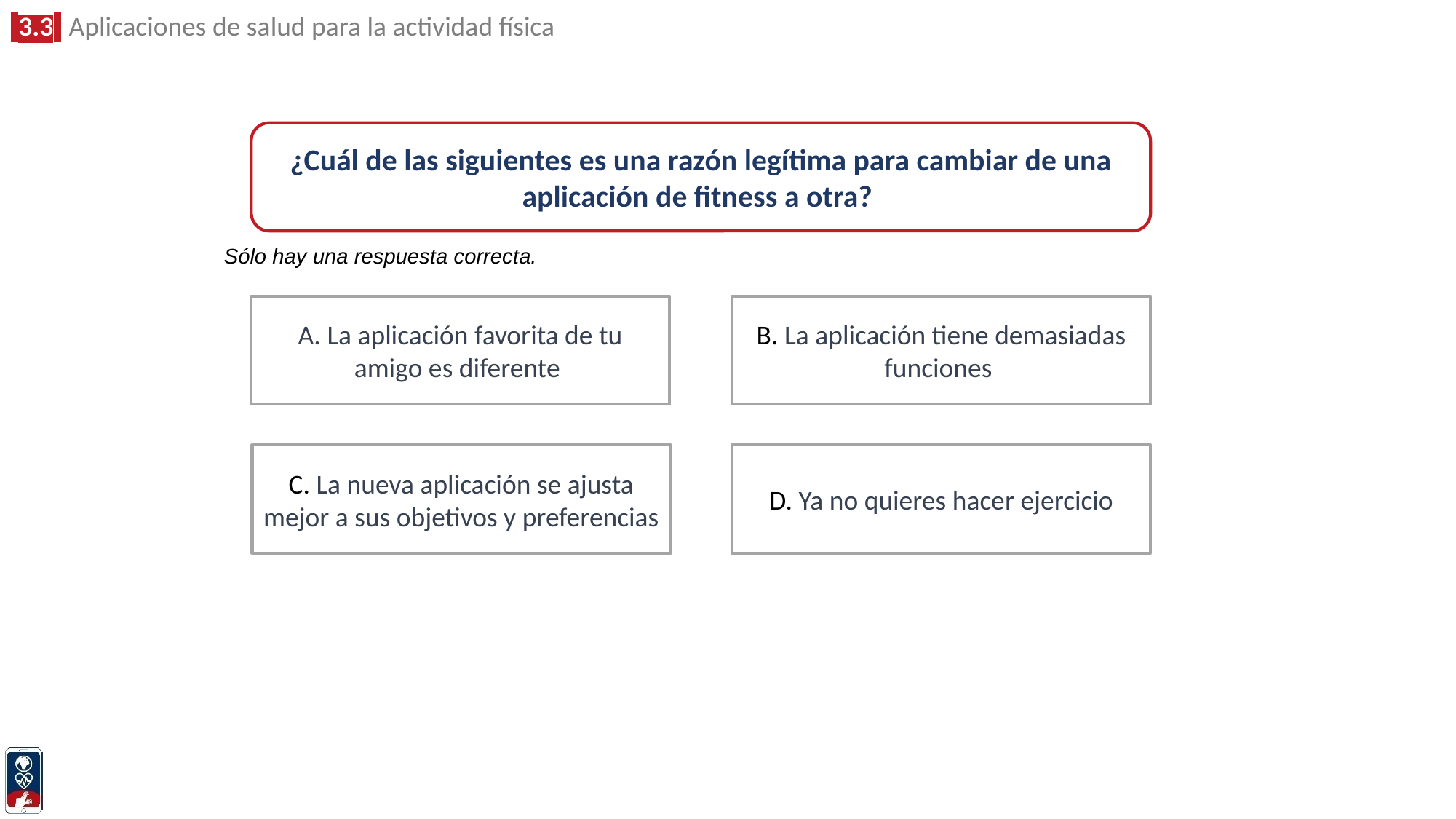

¿Cuál de las siguientes es una razón legítima para cambiar de una aplicación de fitness a otra?
Sólo hay una respuesta correcta.
B. La aplicación tiene demasiadas funciones
A. La aplicación favorita de tu amigo es diferente
C. La nueva aplicación se ajusta mejor a sus objetivos y preferencias
D. Ya no quieres hacer ejercicio